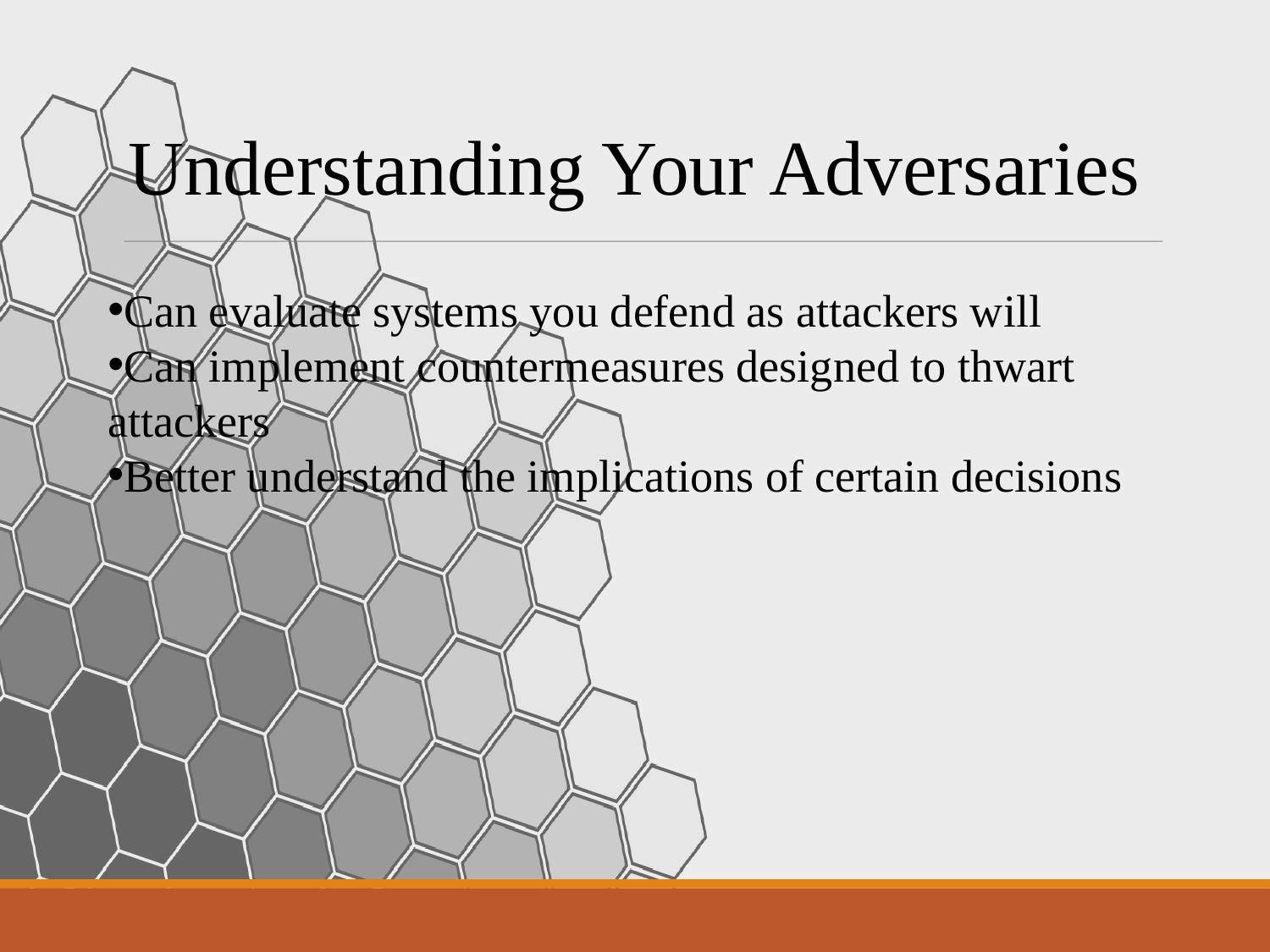

Understanding Your Adversaries
Can evaluate systems you defend as attackers will
Can implement countermeasures designed to thwart attackers
Better understand the implications of certain decisions